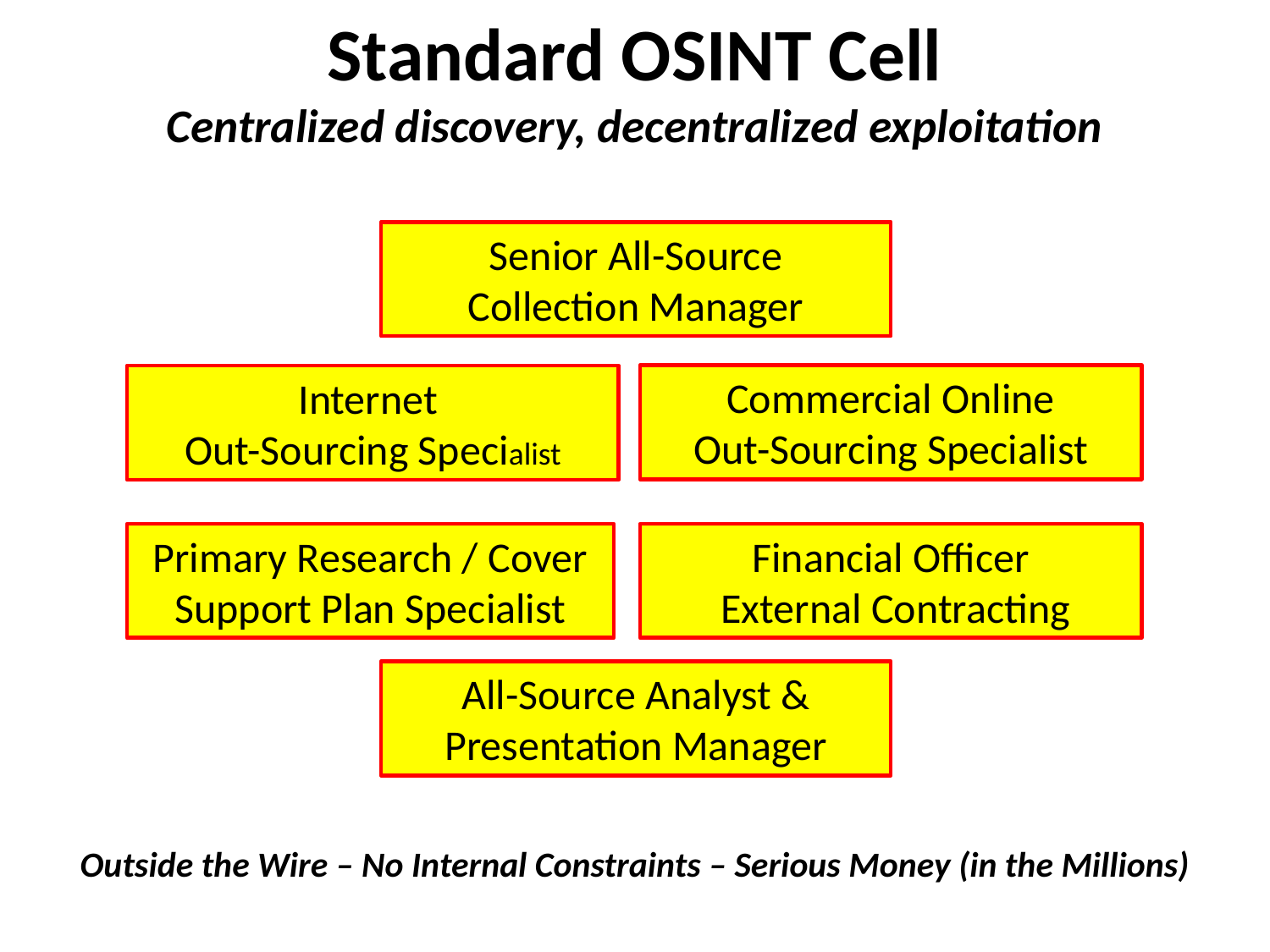

# Standard OSINT Cell Centralized discovery, decentralized exploitation
Senior All-Source
Collection Manager
Commercial Online
Out-Sourcing Specialist
Internet
Out-Sourcing Specialist
Primary Research / Cover Support Plan Specialist
Financial Officer
 External Contracting
All-Source Analyst &
Presentation Manager
Outside the Wire – No Internal Constraints – Serious Money (in the Millions)